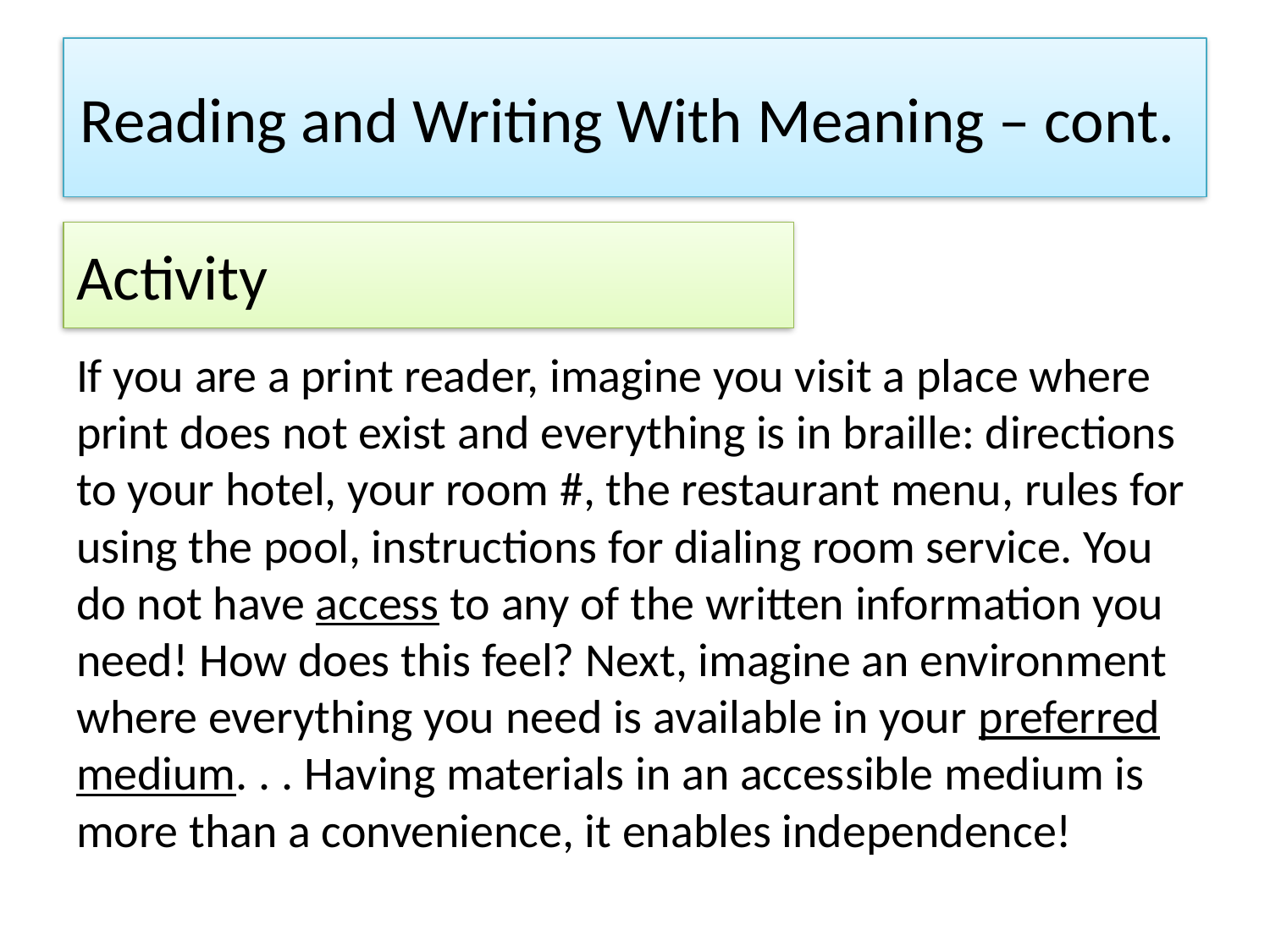

# Reading and Writing With Meaning – cont.
Activity
If you are a print reader, imagine you visit a place where print does not exist and everything is in braille: directions to your hotel, your room #, the restaurant menu, rules for using the pool, instructions for dialing room service. You do not have access to any of the written information you need! How does this feel? Next, imagine an environment where everything you need is available in your preferred medium. . . Having materials in an accessible medium is more than a convenience, it enables independence!